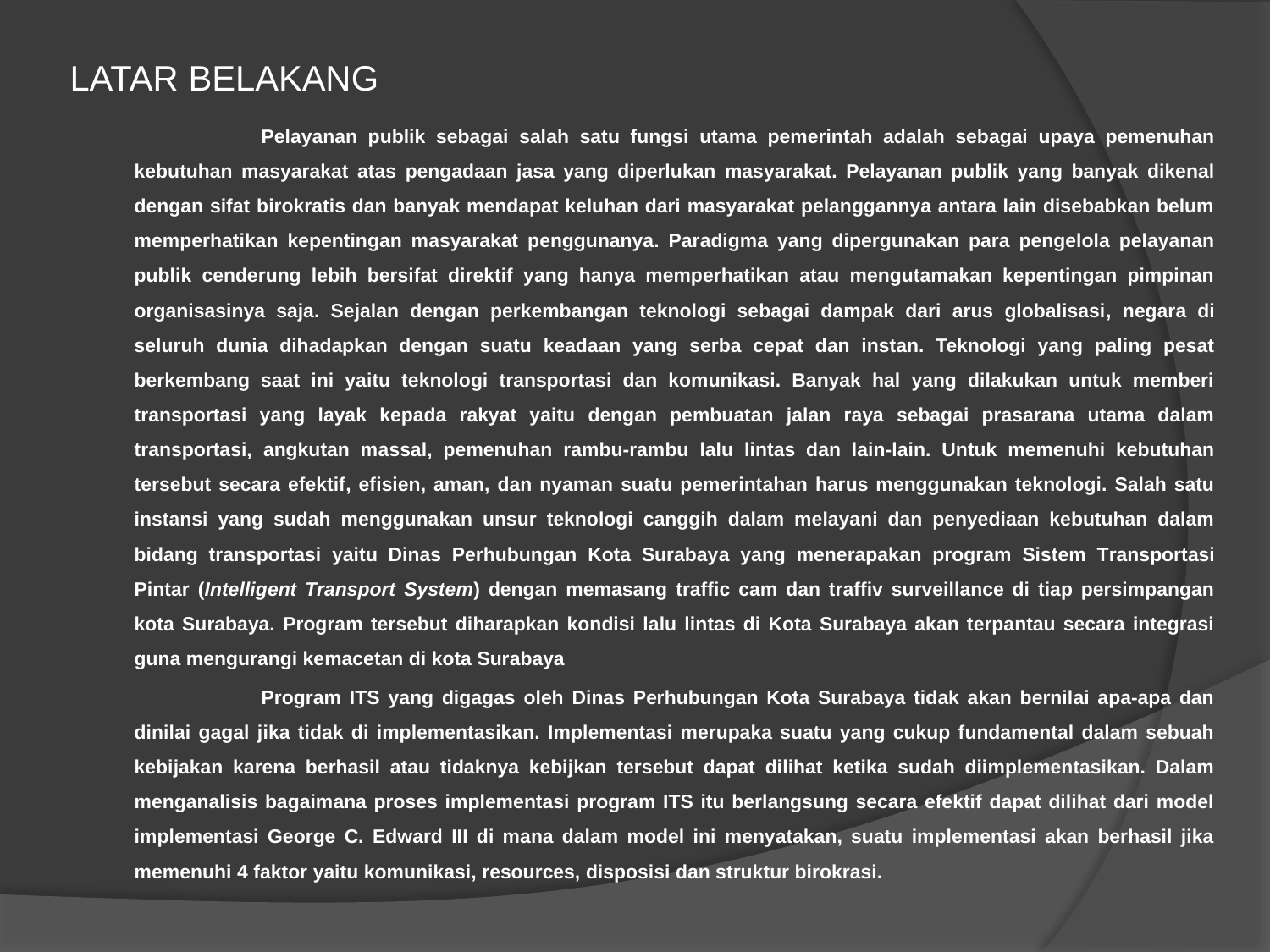

# LATAR BELAKANG
		Pelayanan publik sebagai salah satu fungsi utama pemerintah adalah sebagai upaya pemenuhan kebutuhan masyarakat atas pengadaan jasa yang diperlukan masyarakat. Pelayanan publik yang banyak dikenal dengan sifat birokratis dan banyak mendapat keluhan dari masyarakat pelanggannya antara lain disebabkan belum memperhatikan kepentingan masyarakat penggunanya. Paradigma yang dipergunakan para pengelola pelayanan publik cenderung lebih bersifat direktif yang hanya memperhatikan atau mengutamakan kepentingan pimpinan organisasinya saja. Sejalan dengan perkembangan teknologi sebagai dampak dari arus globalisasi, negara di seluruh dunia dihadapkan dengan suatu keadaan yang serba cepat dan instan. Teknologi yang paling pesat berkembang saat ini yaitu teknologi transportasi dan komunikasi. Banyak hal yang dilakukan untuk memberi transportasi yang layak kepada rakyat yaitu dengan pembuatan jalan raya sebagai prasarana utama dalam transportasi, angkutan massal, pemenuhan rambu-rambu lalu lintas dan lain-lain. Untuk memenuhi kebutuhan tersebut secara efektif, efisien, aman, dan nyaman suatu pemerintahan harus menggunakan teknologi. Salah satu instansi yang sudah menggunakan unsur teknologi canggih dalam melayani dan penyediaan kebutuhan dalam bidang transportasi yaitu Dinas Perhubungan Kota Surabaya yang menerapakan program Sistem Transportasi Pintar (Intelligent Transport System) dengan memasang traffic cam dan traffiv surveillance di tiap persimpangan kota Surabaya. Program tersebut diharapkan kondisi lalu lintas di Kota Surabaya akan terpantau secara integrasi guna mengurangi kemacetan di kota Surabaya
		Program ITS yang digagas oleh Dinas Perhubungan Kota Surabaya tidak akan bernilai apa-apa dan dinilai gagal jika tidak di implementasikan. Implementasi merupaka suatu yang cukup fundamental dalam sebuah kebijakan karena berhasil atau tidaknya kebijkan tersebut dapat dilihat ketika sudah diimplementasikan. Dalam menganalisis bagaimana proses implementasi program ITS itu berlangsung secara efektif dapat dilihat dari model implementasi George C. Edward III di mana dalam model ini menyatakan, suatu implementasi akan berhasil jika memenuhi 4 faktor yaitu komunikasi, resources, disposisi dan struktur birokrasi.